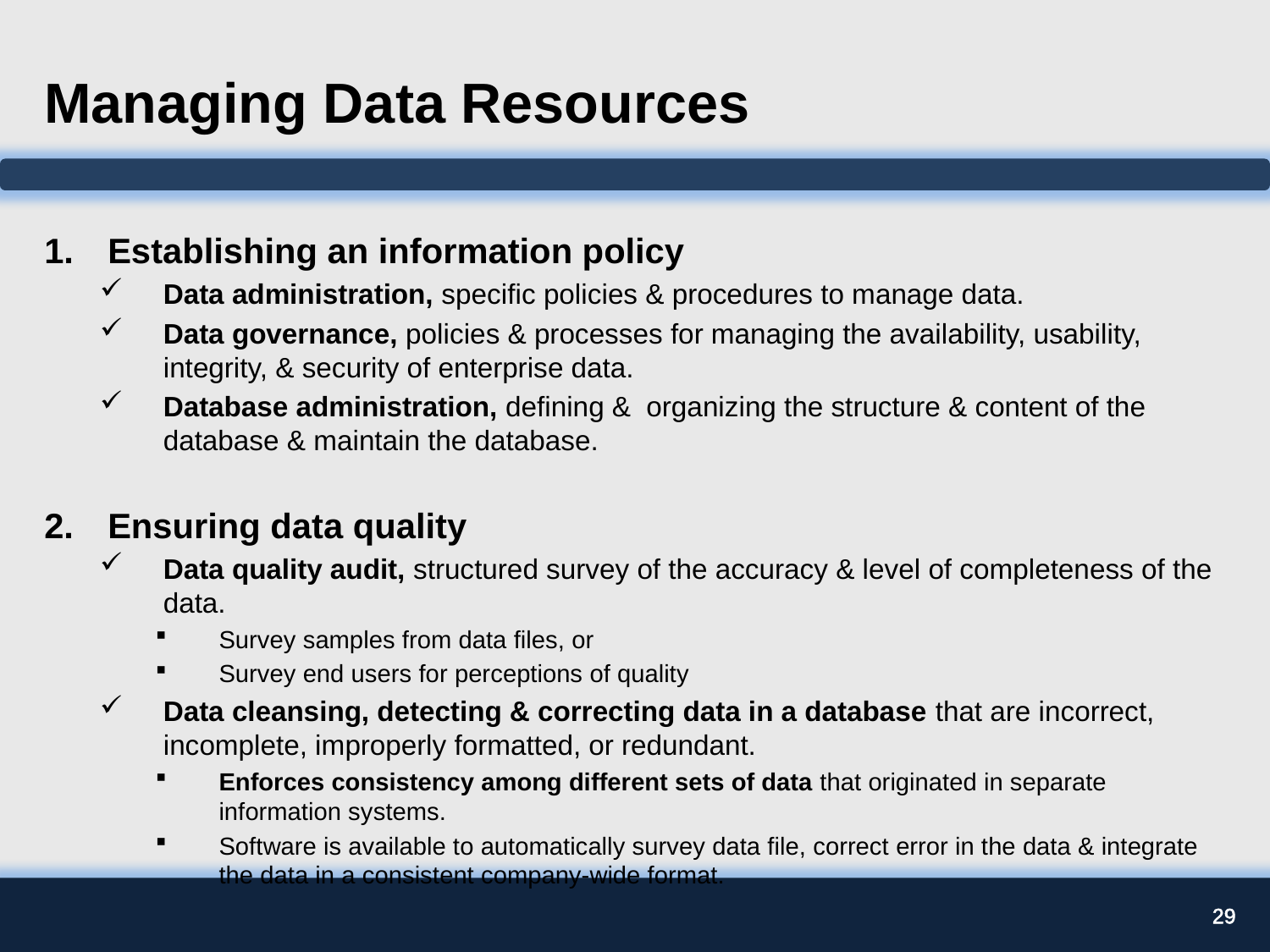

# Managing Data Resources
Establishing an information policy
Data administration, specific policies & procedures to manage data.
Data governance, policies & processes for managing the availability, usability, integrity, & security of enterprise data.
Database administration, defining &  organizing the structure & content of the database & maintain the database.

Ensuring data quality
Data quality audit, structured survey of the accuracy & level of completeness of the data.
Survey samples from data files, or
Survey end users for perceptions of quality
Data cleansing, detecting & correcting data in a database that are incorrect, incomplete, improperly formatted, or redundant.
Enforces consistency among different sets of data that originated in separate information systems.
Software is available to automatically survey data file, correct error in the data & integrate the data in a consistent company-wide format.
29